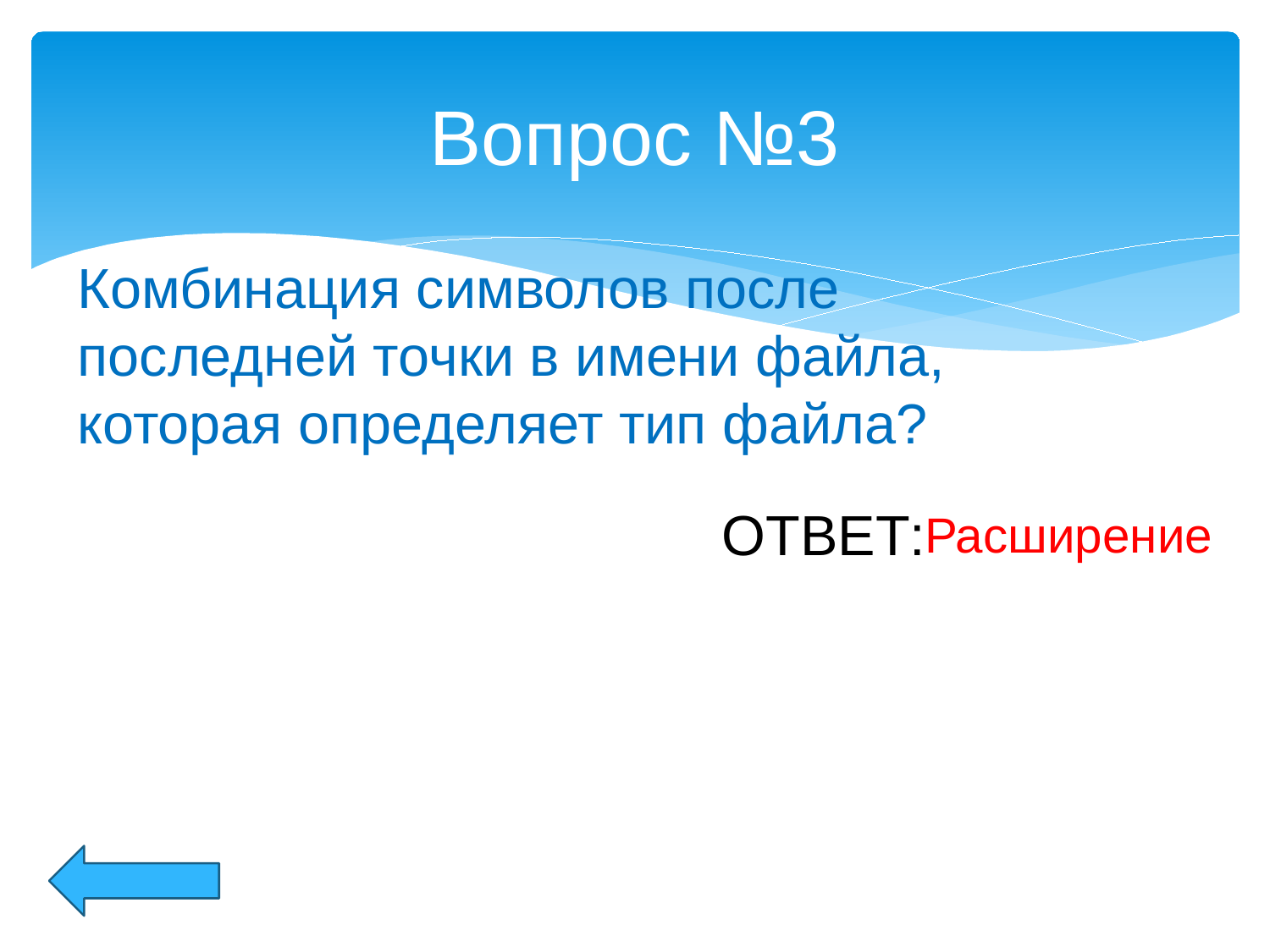

# Вопрос №3
Комбинация символов после последней точки в имени файла, которая определяет тип файла?
ОТВЕТ:
Расширение